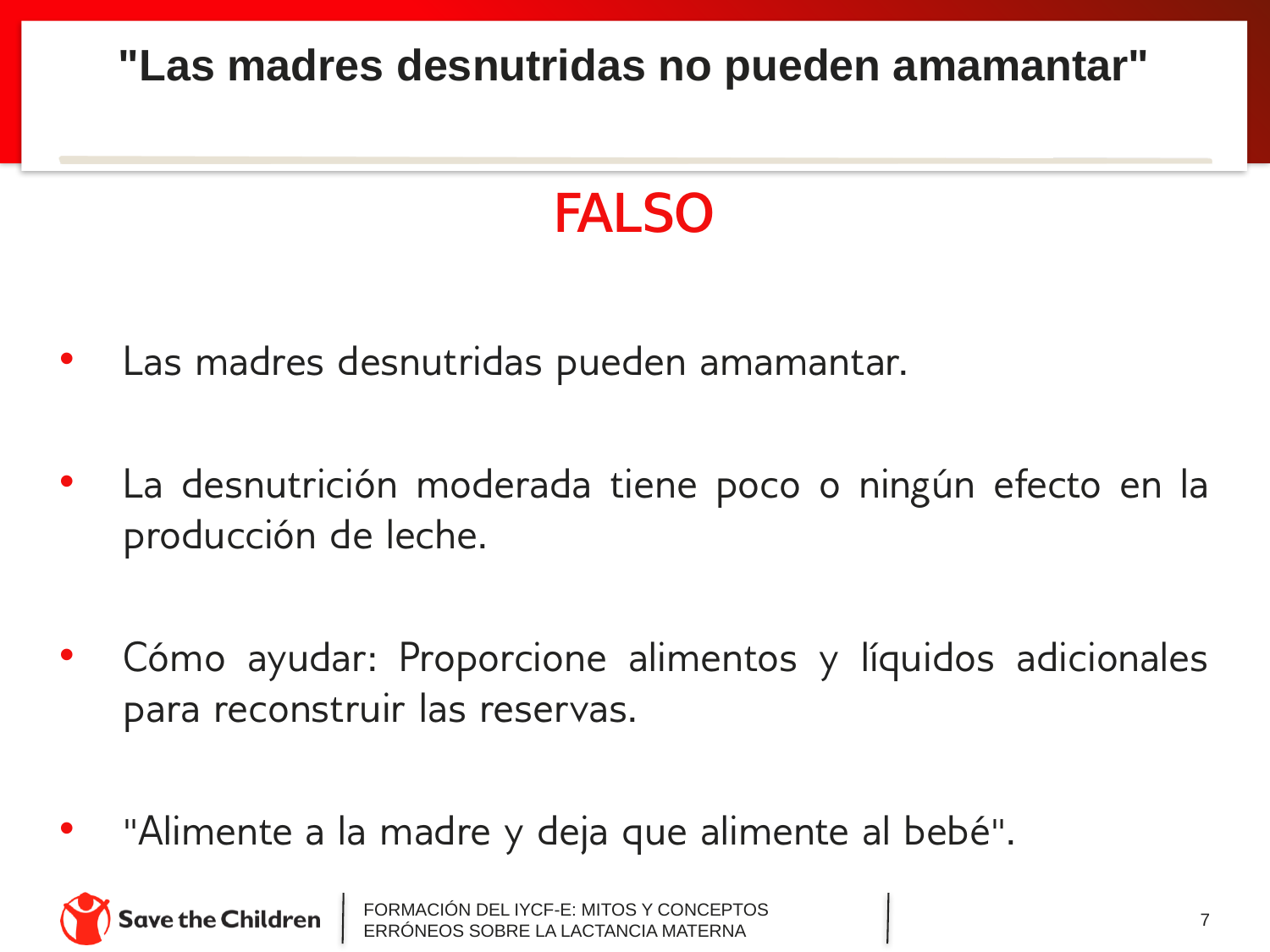

# "Las madres desnutridas no pueden amamantar"
FALSO

Las madres desnutridas pueden amamantar.

La desnutrición moderada tiene poco o ningún efecto en la producción de leche.

Cómo ayudar: Proporcione alimentos y líquidos adicionales para reconstruir las reservas.

"Alimente a la madre y deja que alimente al bebé".

FORMACIÓN DEL IYCF-E: MITOS Y CONCEPTOS ERRÓNEOS SOBRE LA LACTANCIA MATERNA
7